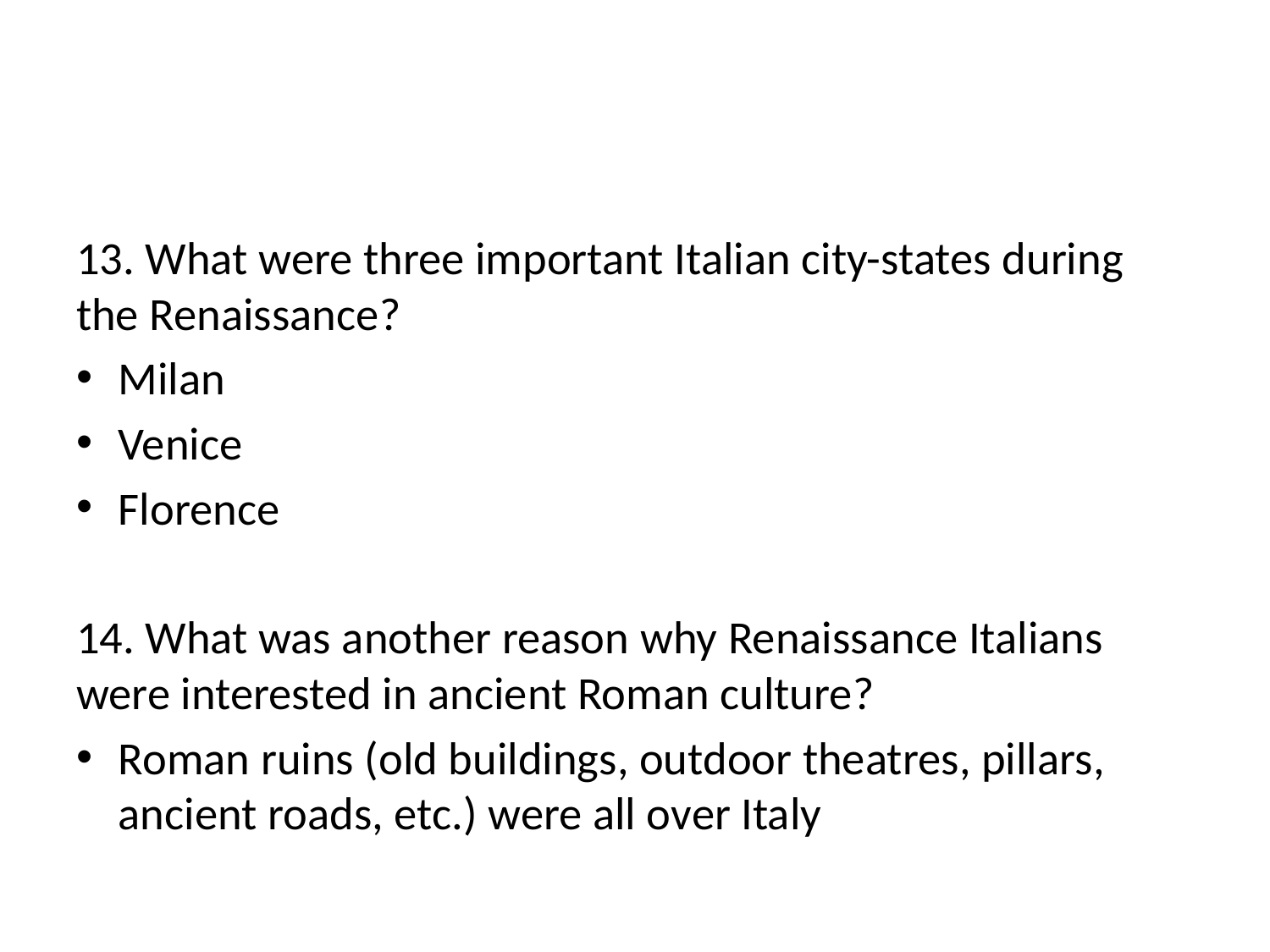

#
13. What were three important Italian city-states during the Renaissance?
Milan
Venice
Florence

14. What was another reason why Renaissance Italians were interested in ancient Roman culture?
Roman ruins (old buildings, outdoor theatres, pillars, ancient roads, etc.) were all over Italy